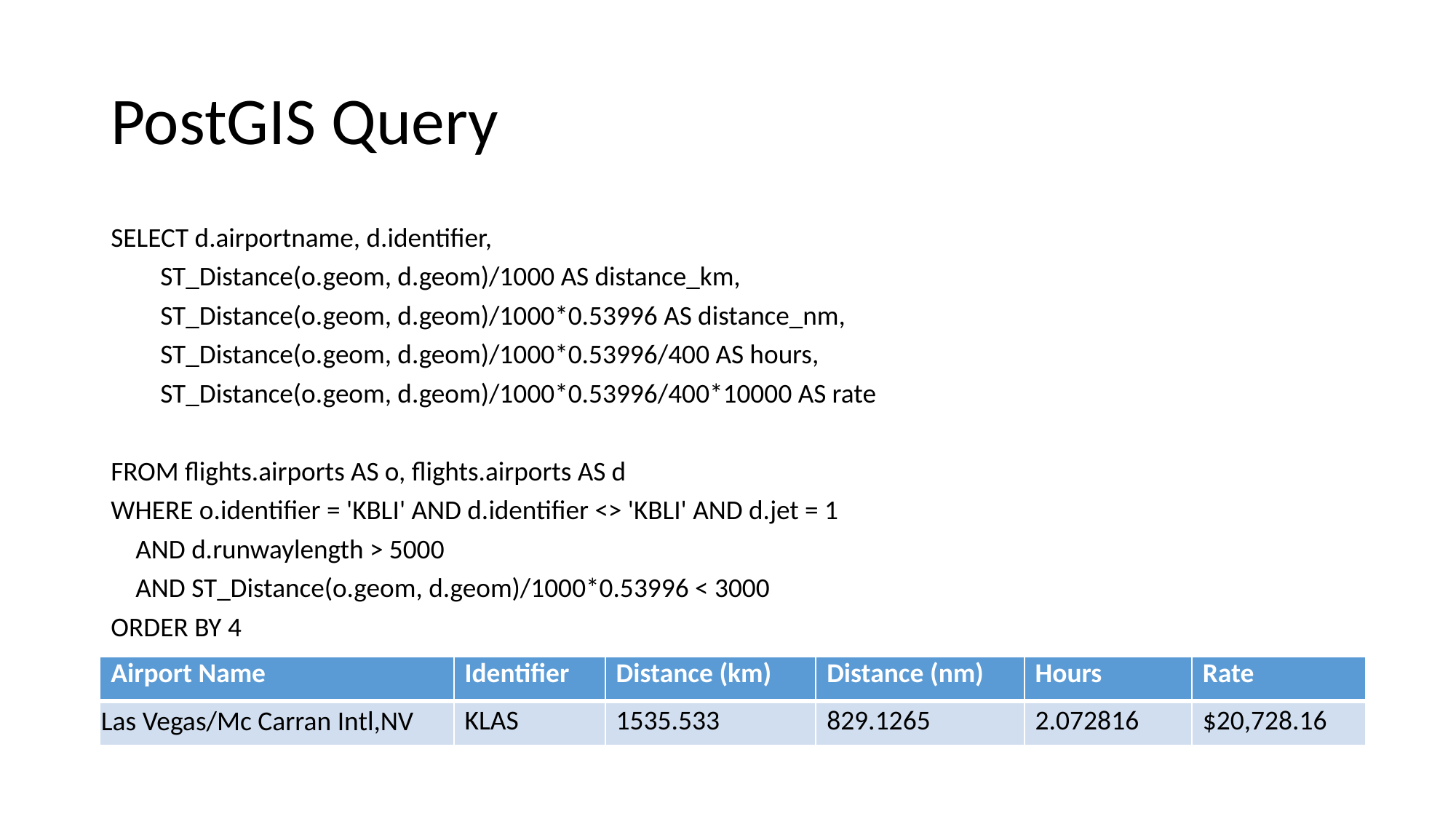

# PostGIS Query
SELECT d.airportname, d.identifier,
        ST_Distance(o.geom, d.geom)/1000 AS distance_km,
        ST_Distance(o.geom, d.geom)/1000*0.53996 AS distance_nm,
        ST_Distance(o.geom, d.geom)/1000*0.53996/400 AS hours,
        ST_Distance(o.geom, d.geom)/1000*0.53996/400*10000 AS rate

FROM flights.airports AS o, flights.airports AS d
WHERE o.identifier = 'KBLI' AND d.identifier <> 'KBLI' AND d.jet = 1
    AND d.runwaylength > 5000
    AND ST_Distance(o.geom, d.geom)/1000*0.53996 < 3000
ORDER BY 4
| Airport Name | Identifier | Distance (km) | Distance (nm) | Hours | Rate |
| --- | --- | --- | --- | --- | --- |
| Las Vegas/Mc Carran Intl,NV | KLAS | 1535.533 | 829.1265 | 2.072816 | $20,728.16 |